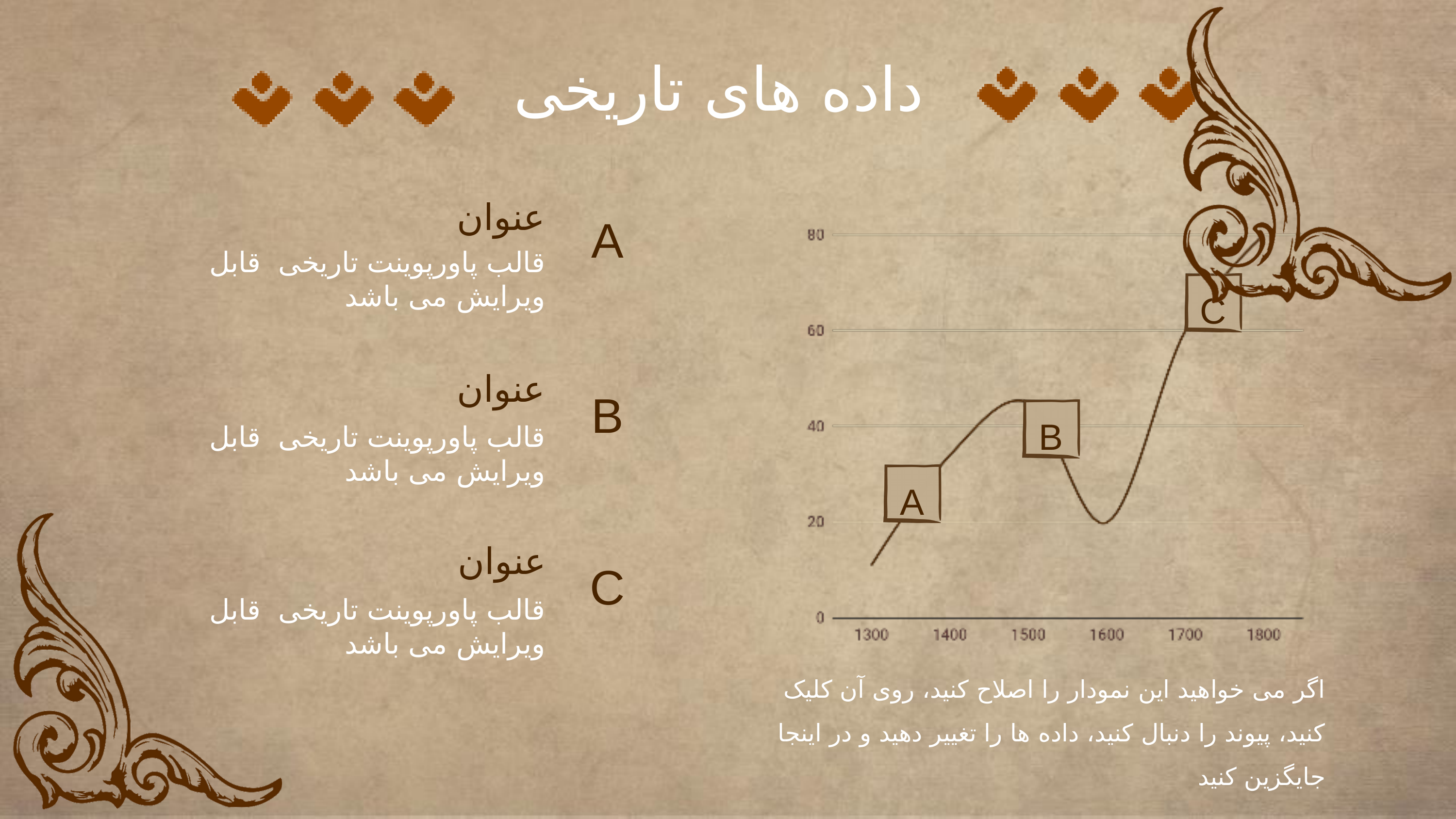

داده های تاریخی

عنوان

A
قالب پاورپوینت تاریخی  قابل ویرایش می باشد

C
عنوان
B

B
قالب پاورپوینت تاریخی  قابل ویرایش می باشد

A

عنوان
C
قالب پاورپوینت تاریخی  قابل ویرایش می باشد
اگر می خواهید این نمودار را اصلاح کنید، روی آن کلیک کنید، پیوند را دنبال کنید، داده ها را تغییر دهید و در اینجا جایگزین کنید